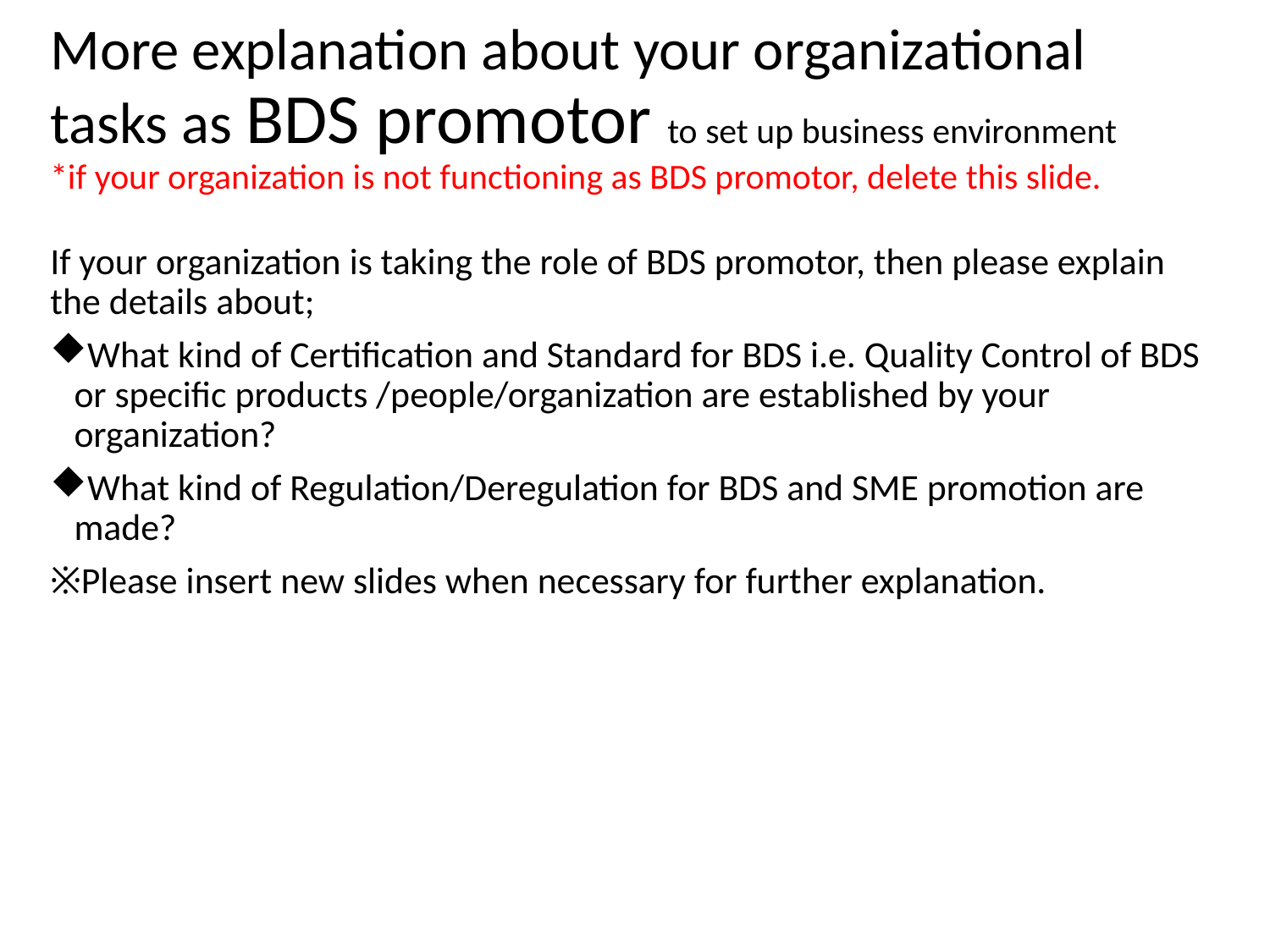

# More explanation about your organizational tasks as BDS promotor to set up business environment *if your organization is not functioning as BDS promotor, delete this slide.
If your organization is taking the role of BDS promotor, then please explain the details about;
What kind of Certification and Standard for BDS i.e. Quality Control of BDS or specific products /people/organization are established by your organization?
What kind of Regulation/Deregulation for BDS and SME promotion are made?
※Please insert new slides when necessary for further explanation.